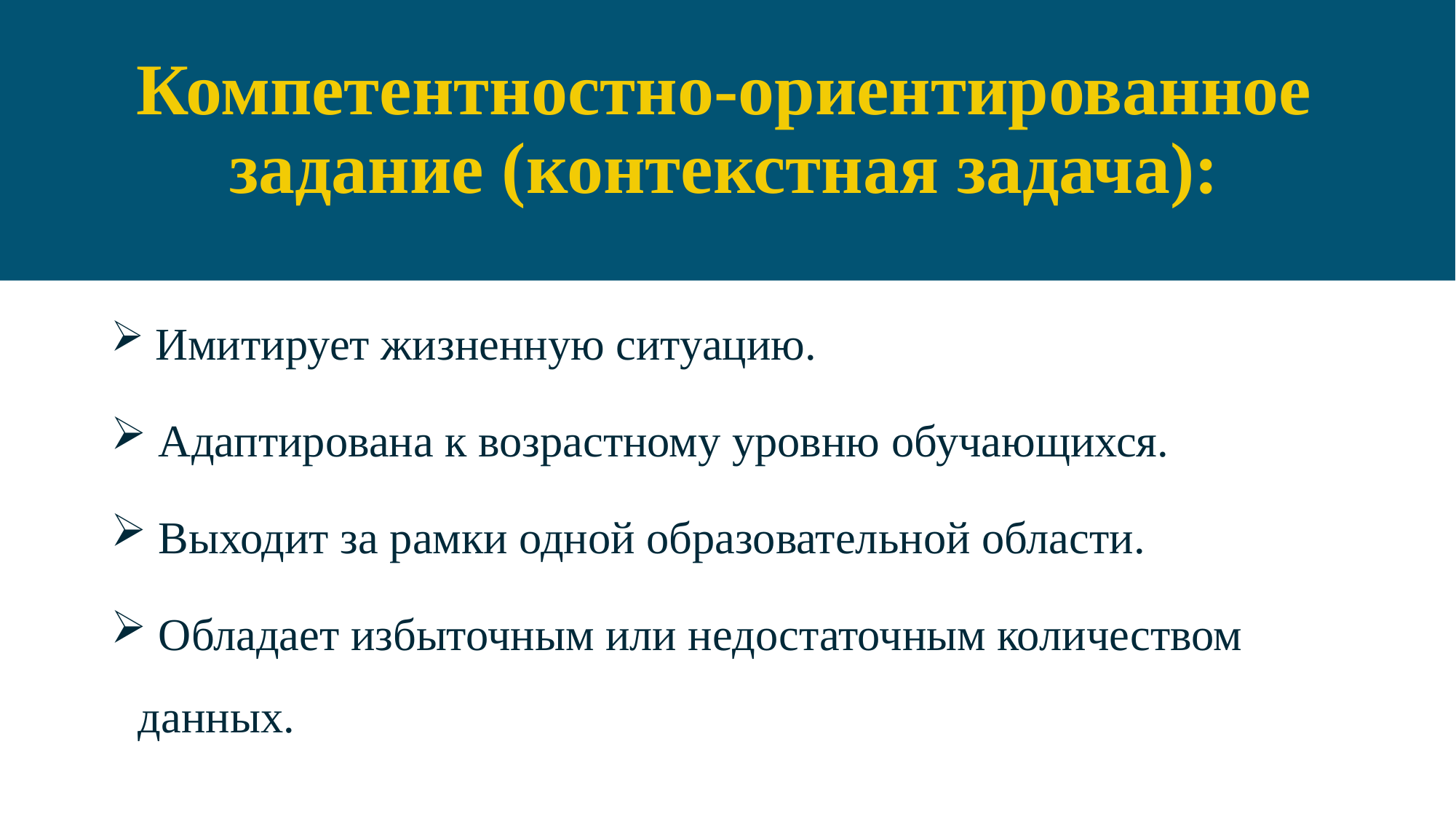

# Компетентностно-ориентированное задание (контекстная задача):
 Имитирует жизненную ситуацию.
 Адаптирована к возрастному уровню обучающихся.
 Выходит за рамки одной образовательной области.
 Обладает избыточным или недостаточным количеством данных.